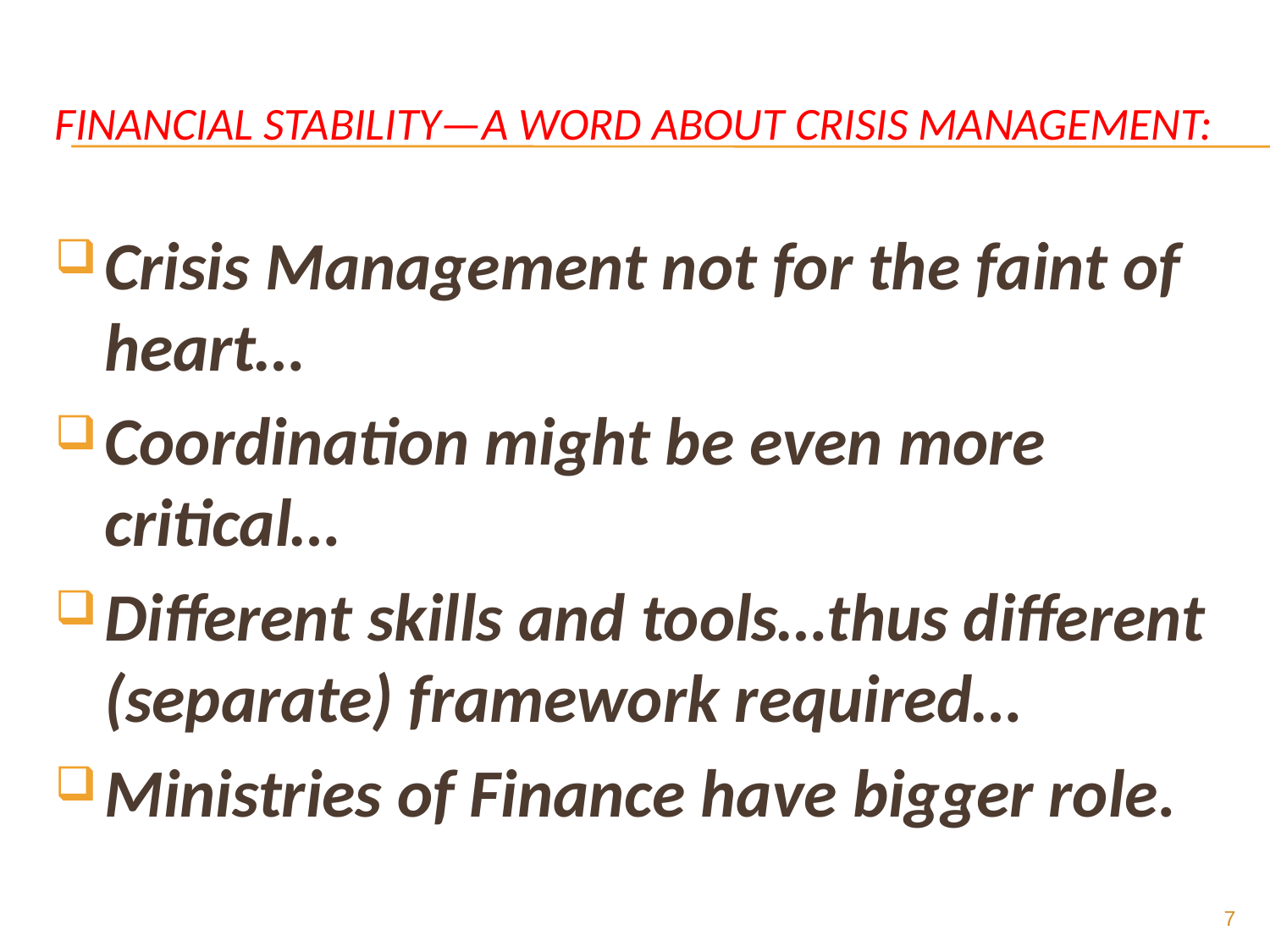

# Financial Stability—A word about crisis management:
Crisis Management not for the faint of heart…
Coordination might be even more critical…
Different skills and tools…thus different (separate) framework required…
Ministries of Finance have bigger role.
7